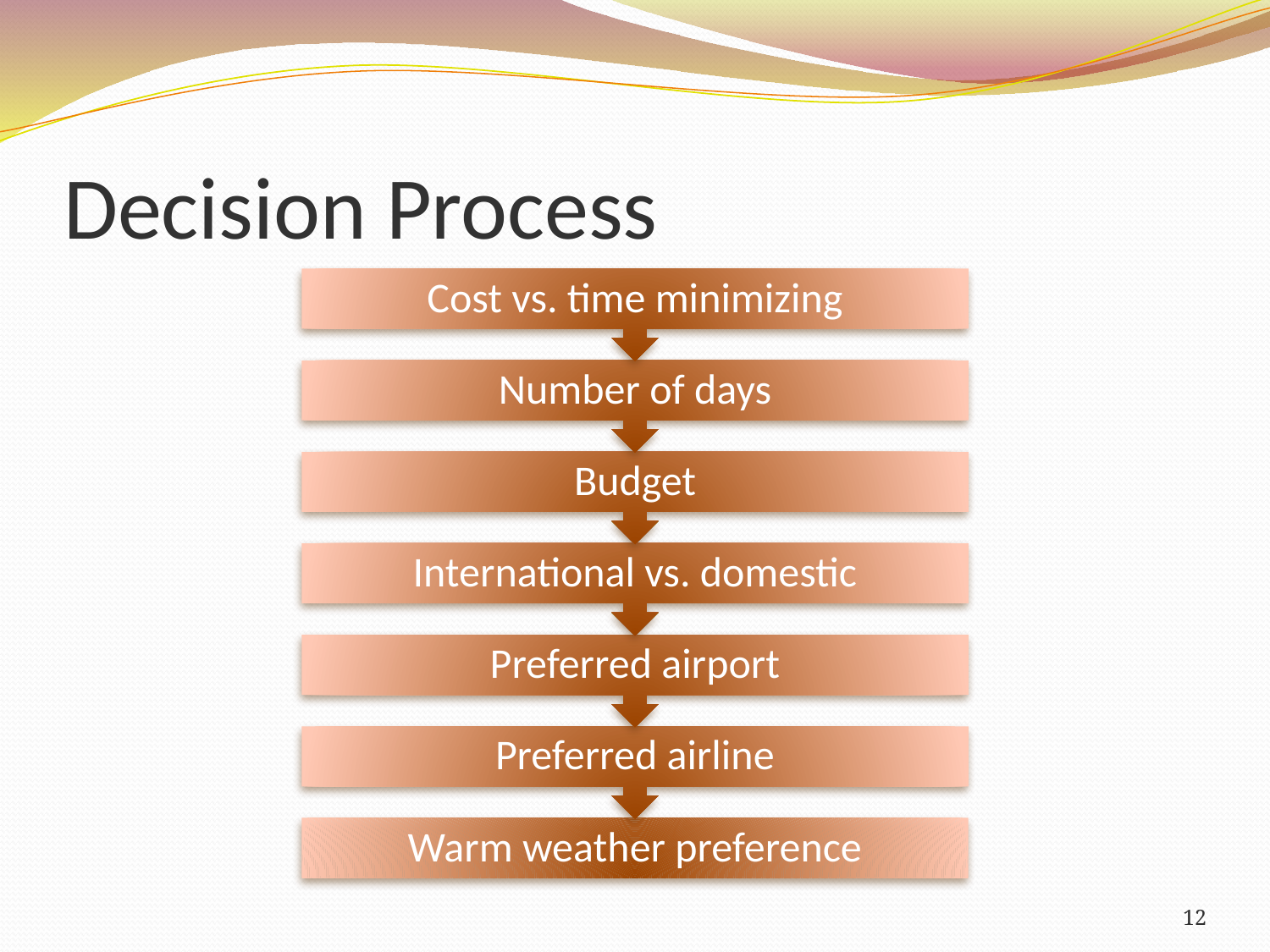

# Decision Process
Warm weather preference
Preferred airline
Preferred airport
International vs. domestic
Budget
Number of days
Cost vs. time minimizing
12